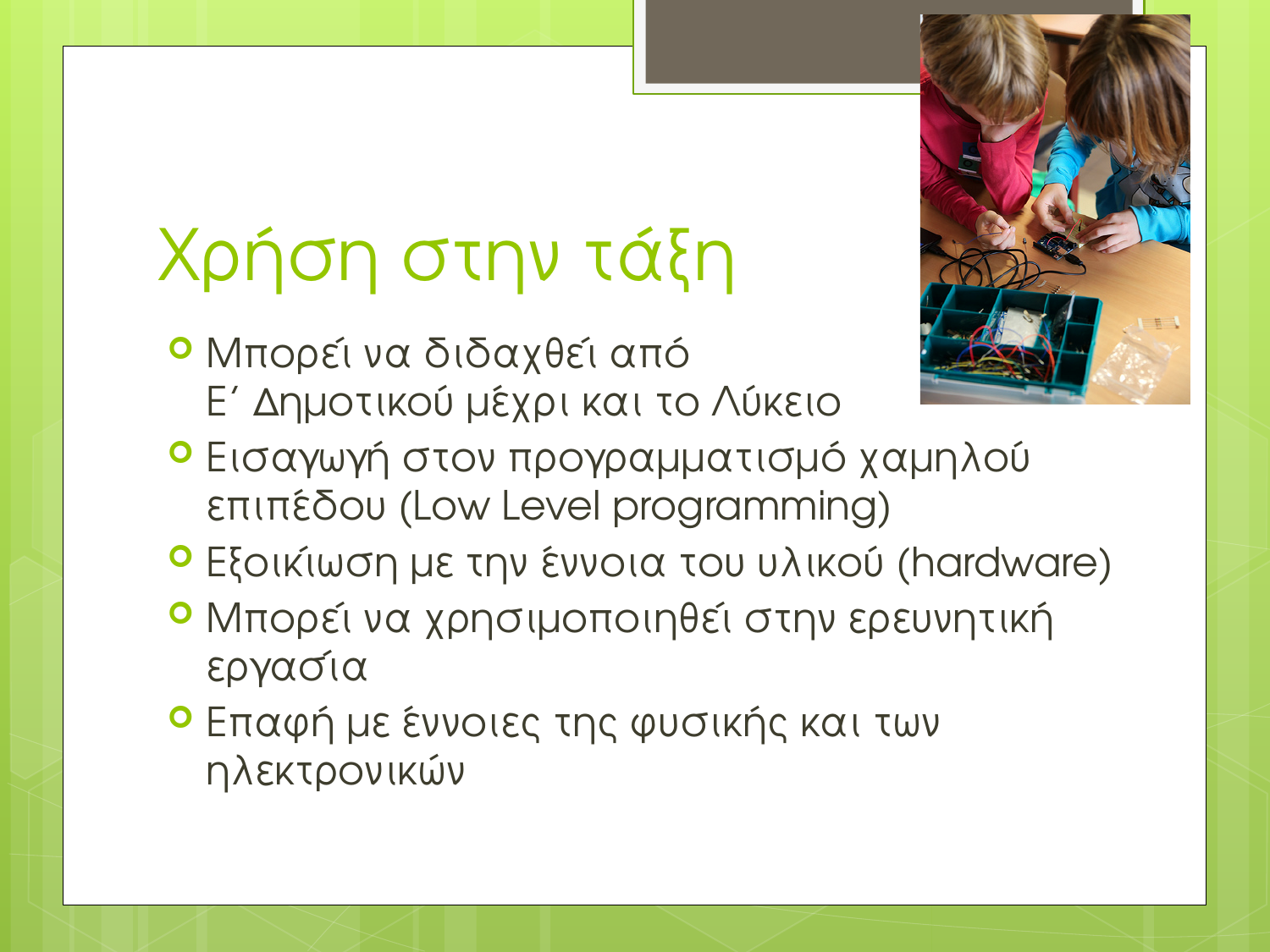

# Χρήση στην τάξη
Μπορεί να διδαχθεί από
Ε’ Δημοτικού μέχρι και το Λύκειο
Εισαγωγή στον προγραμματισμό χαμηλού επιπέδου (Low Level programming)
Εξοικίωση με την έννοια του υλικού (hardware)
Μπορεί να χρησιμοποιηθεί στην ερευνητική εργασία
Επαφή με έννοιες της φυσικής και των ηλεκτρονικών